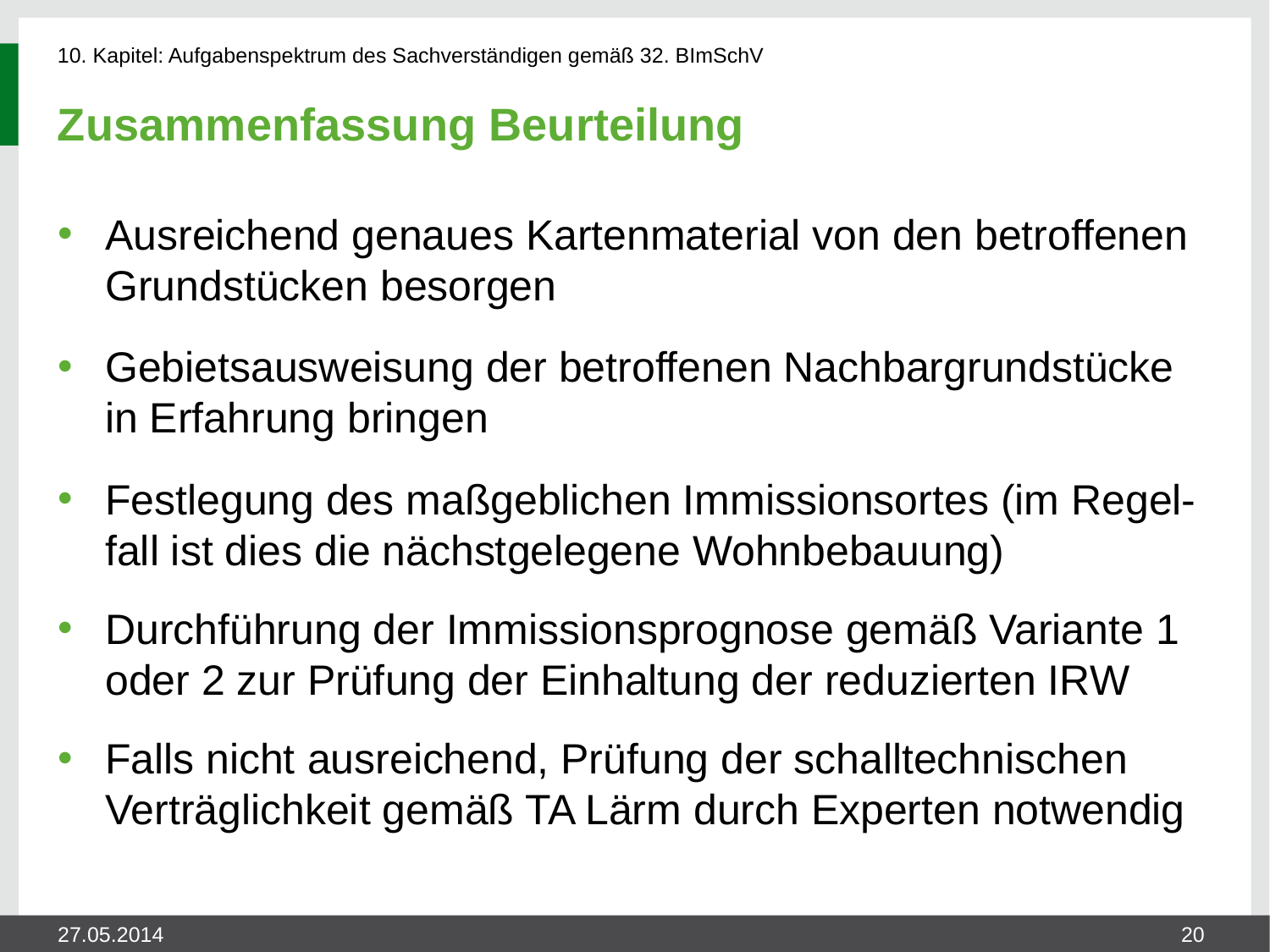

# Zusammenfassung Beurteilung
Ausreichend genaues Kartenmaterial von den betroffenen Grundstücken besorgen

Gebietsausweisung der betroffenen Nachbargrundstücke in Erfahrung bringen

Festlegung des maßgeblichen Immissionsortes (im Regel-fall ist dies die nächstgelegene Wohnbebauung)

Durchführung der Immissionsprognose gemäß Variante 1 oder 2 zur Prüfung der Einhaltung der reduzierten IRW

Falls nicht ausreichend, Prüfung der schalltechnischen Verträglichkeit gemäß TA Lärm durch Experten notwendig
27.05.2014
20